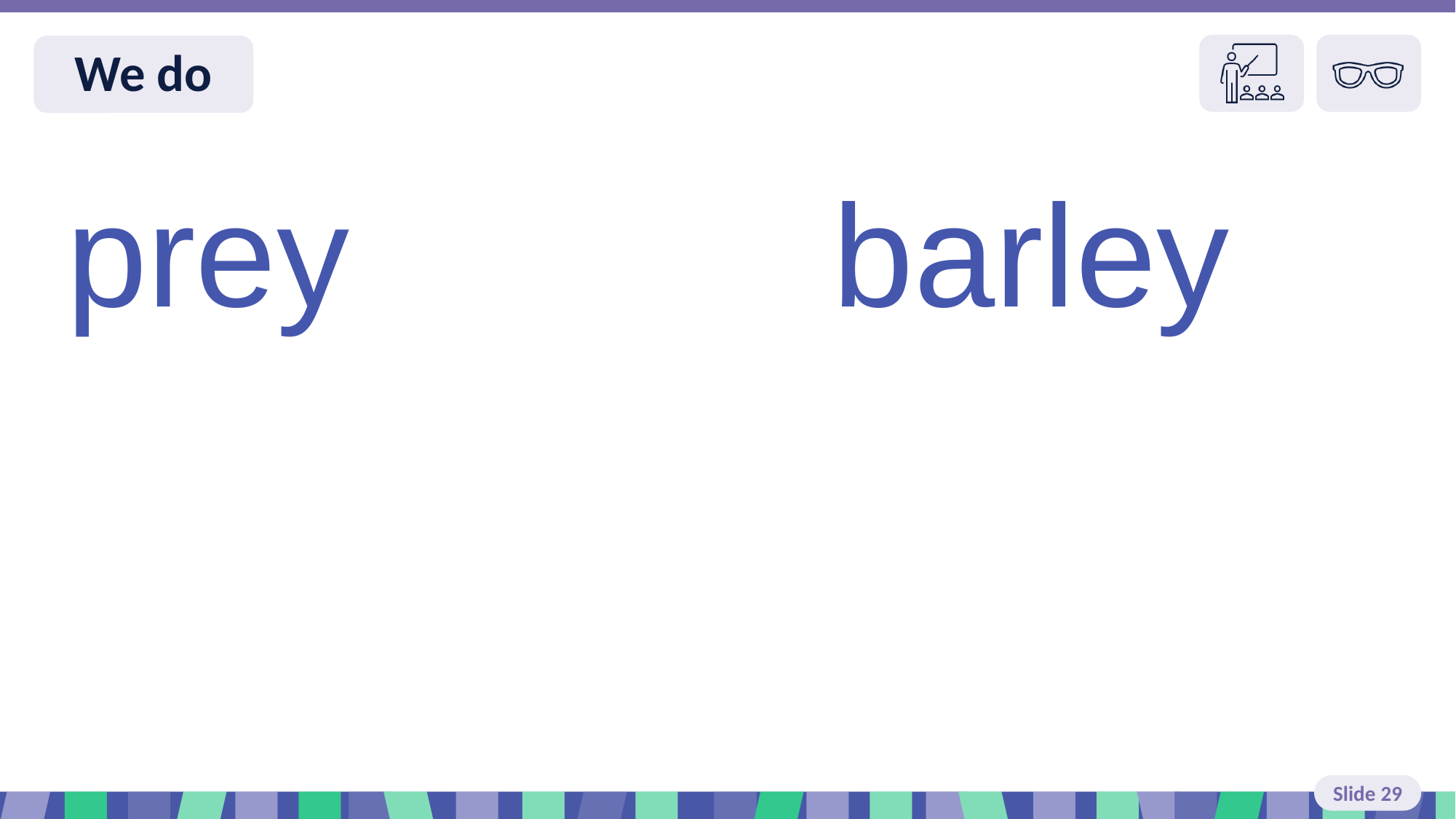

# Slide 29 We do
prey            barley